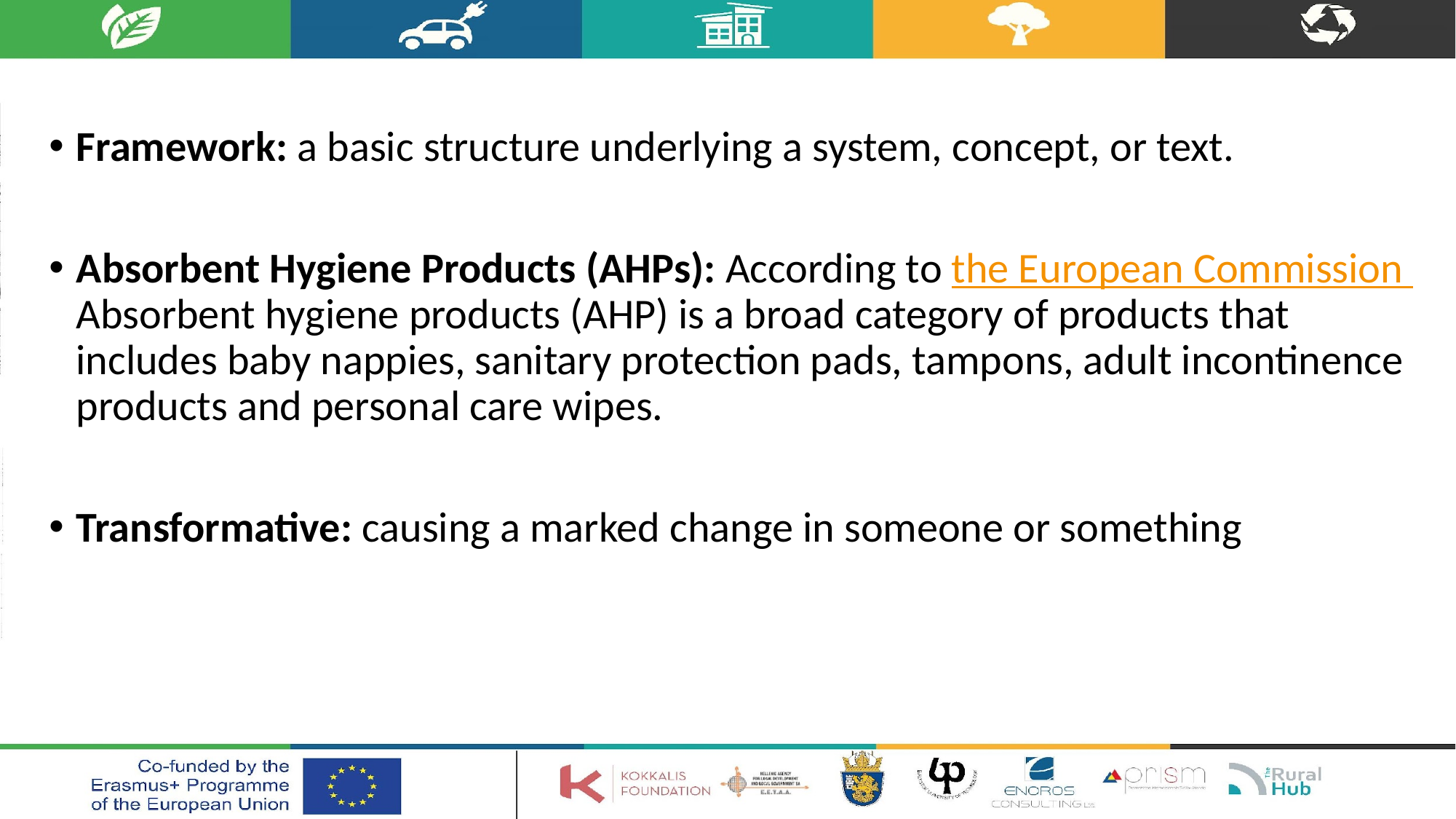

Framework: a basic structure underlying a system, concept, or text.

Absorbent Hygiene Products (AHPs): According to the European Commission Absorbent hygiene products (AHP) is a broad category of products that includes baby nappies, sanitary protection pads, tampons, adult incontinence products and personal care wipes.

Transformative: causing a marked change in someone or something